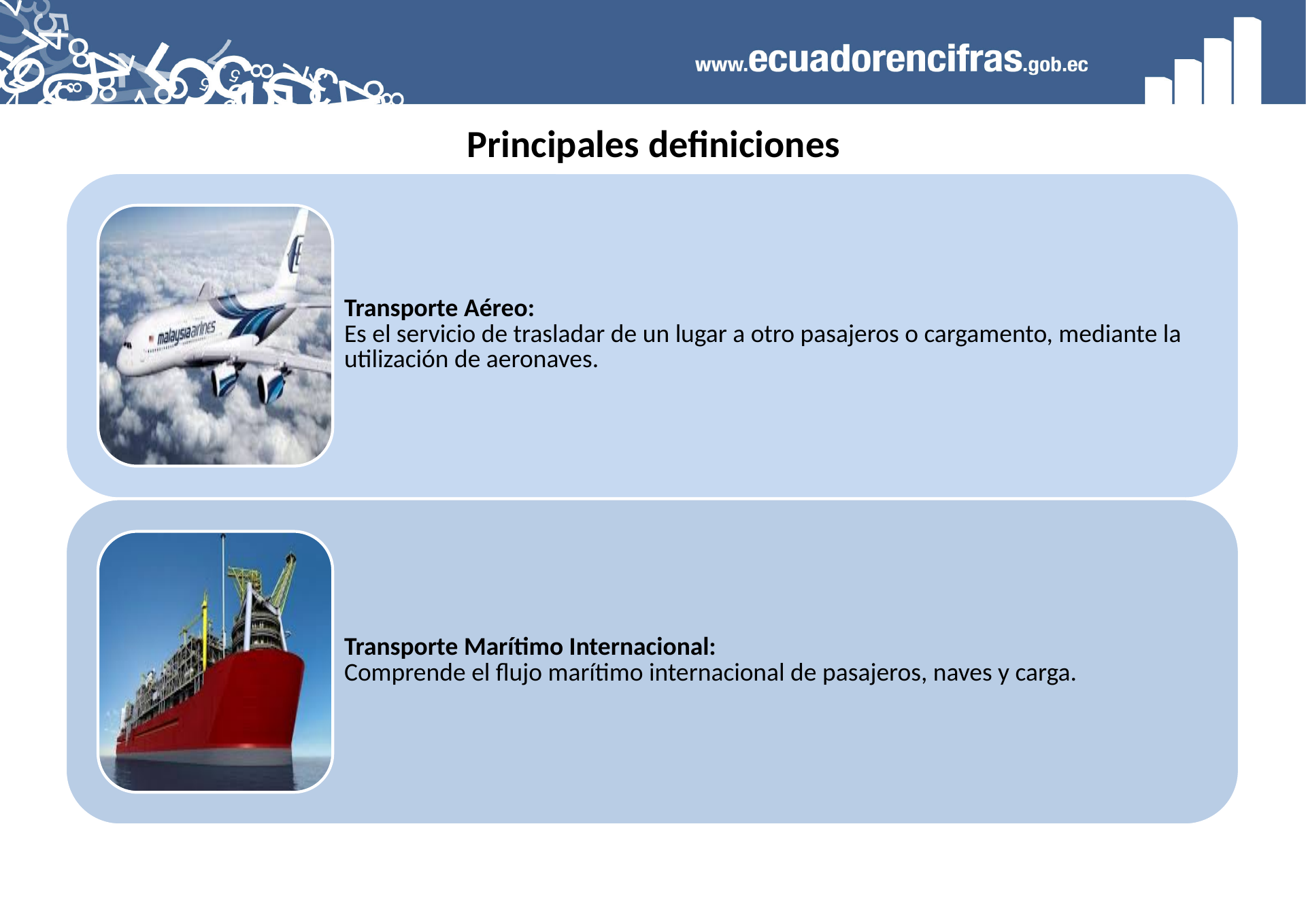

# Principales definiciones
Transporte Aéreo:
Es el servicio de trasladar de un lugar a otro pasajeros o cargamento, mediante la utilización de aeronaves.
Transporte Marítimo Internacional:
Comprende el flujo marítimo internacional de pasajeros, naves y carga.